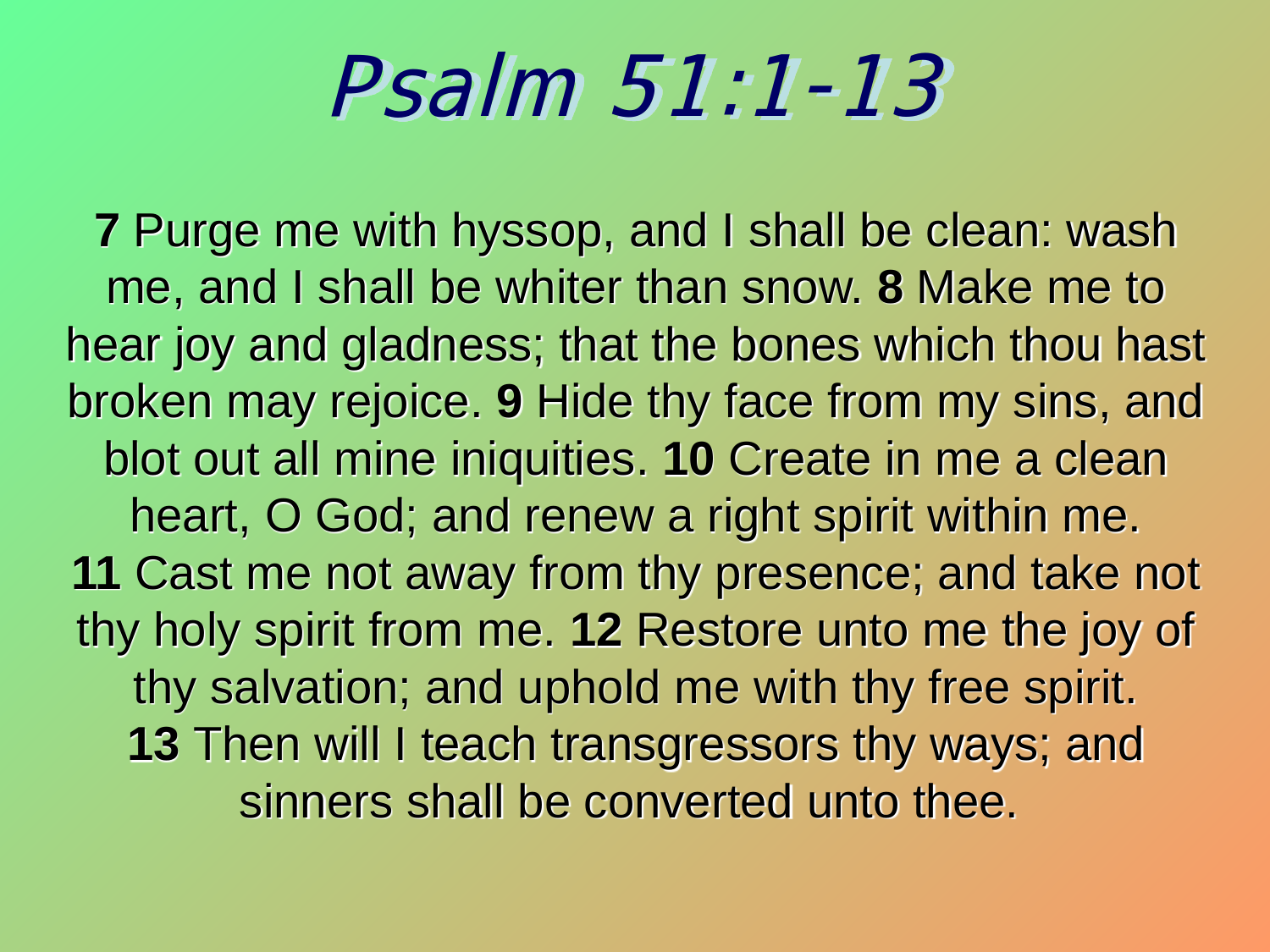

Psalm 51:1-13
7 Purge me with hyssop, and I shall be clean: wash me, and I shall be whiter than snow. 8 Make me to hear joy and gladness; that the bones which thou hast broken may rejoice. 9 Hide thy face from my sins, and blot out all mine iniquities. 10 Create in me a clean heart, O God; and renew a right spirit within me. 11 Cast me not away from thy presence; and take not thy holy spirit from me. 12 Restore unto me the joy of thy salvation; and uphold me with thy free spirit. 13 Then will I teach transgressors thy ways; and sinners shall be converted unto thee.